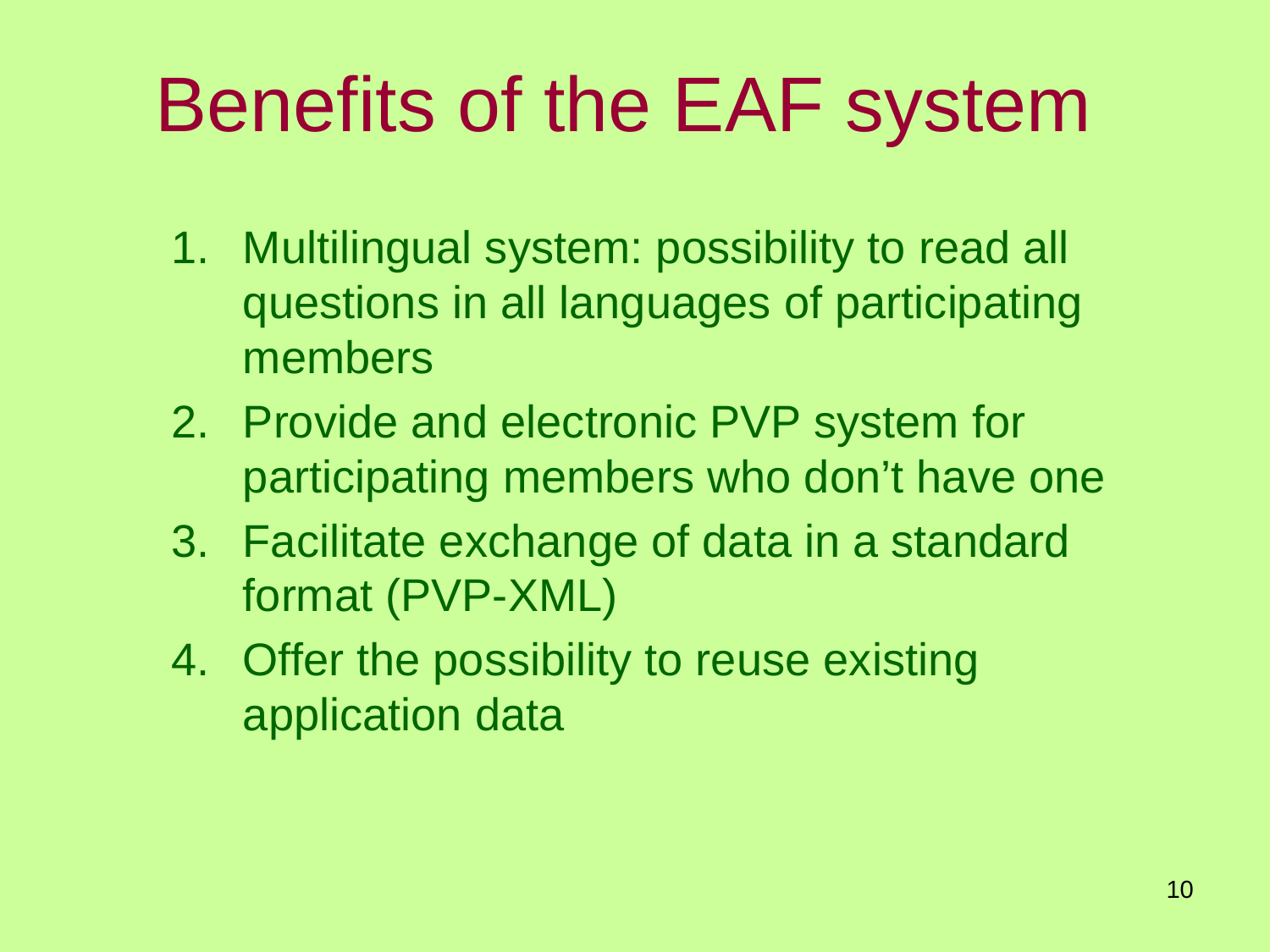

# Benefits of the EAF system
Multilingual system: possibility to read all questions in all languages of participating members
Provide and electronic PVP system for participating members who don’t have one
Facilitate exchange of data in a standard format (PVP-XML)
Offer the possibility to reuse existing application data

10